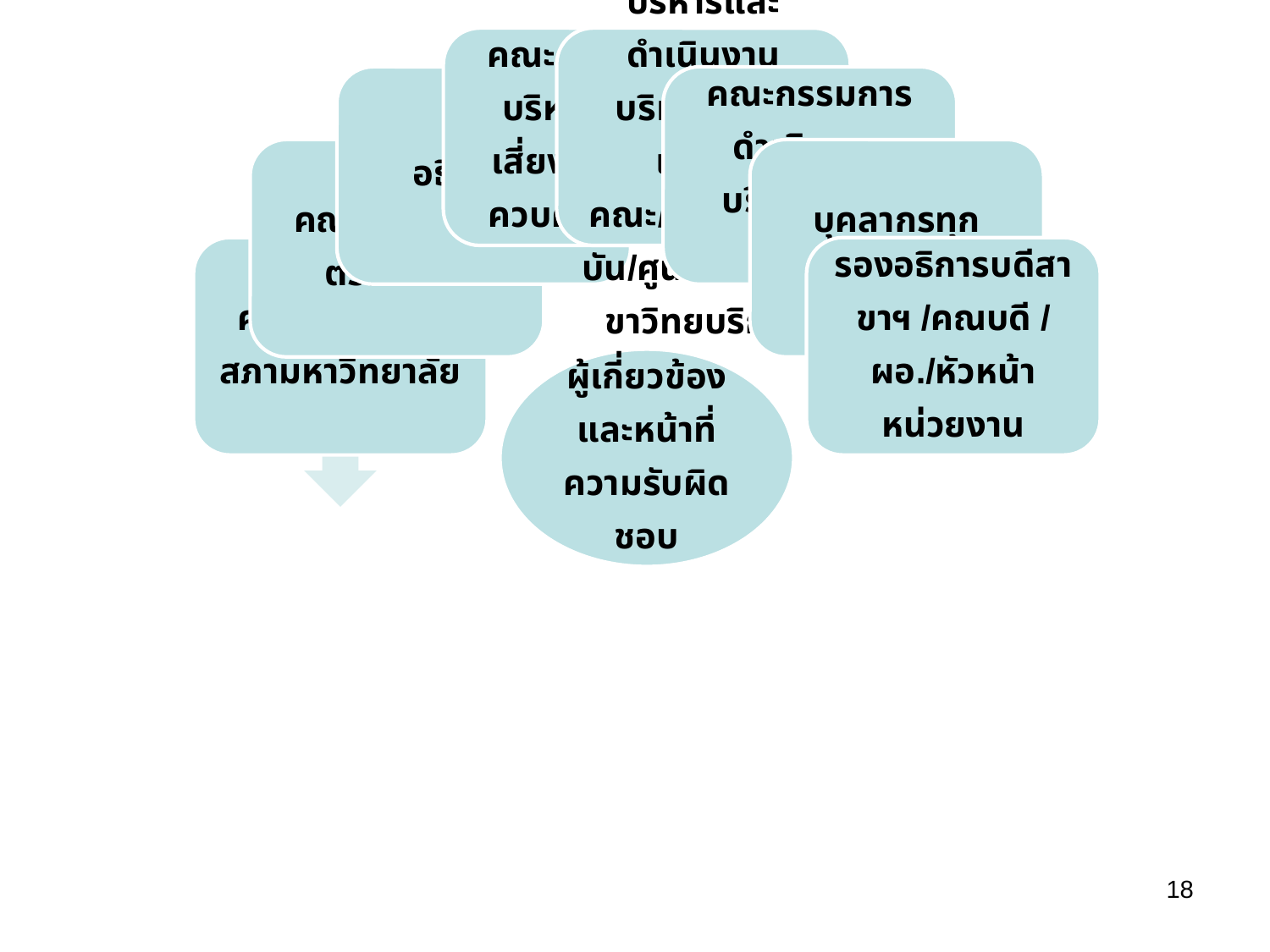

คณะกรรมการสภามหาวิทยาลัย
อธิการบดี
18